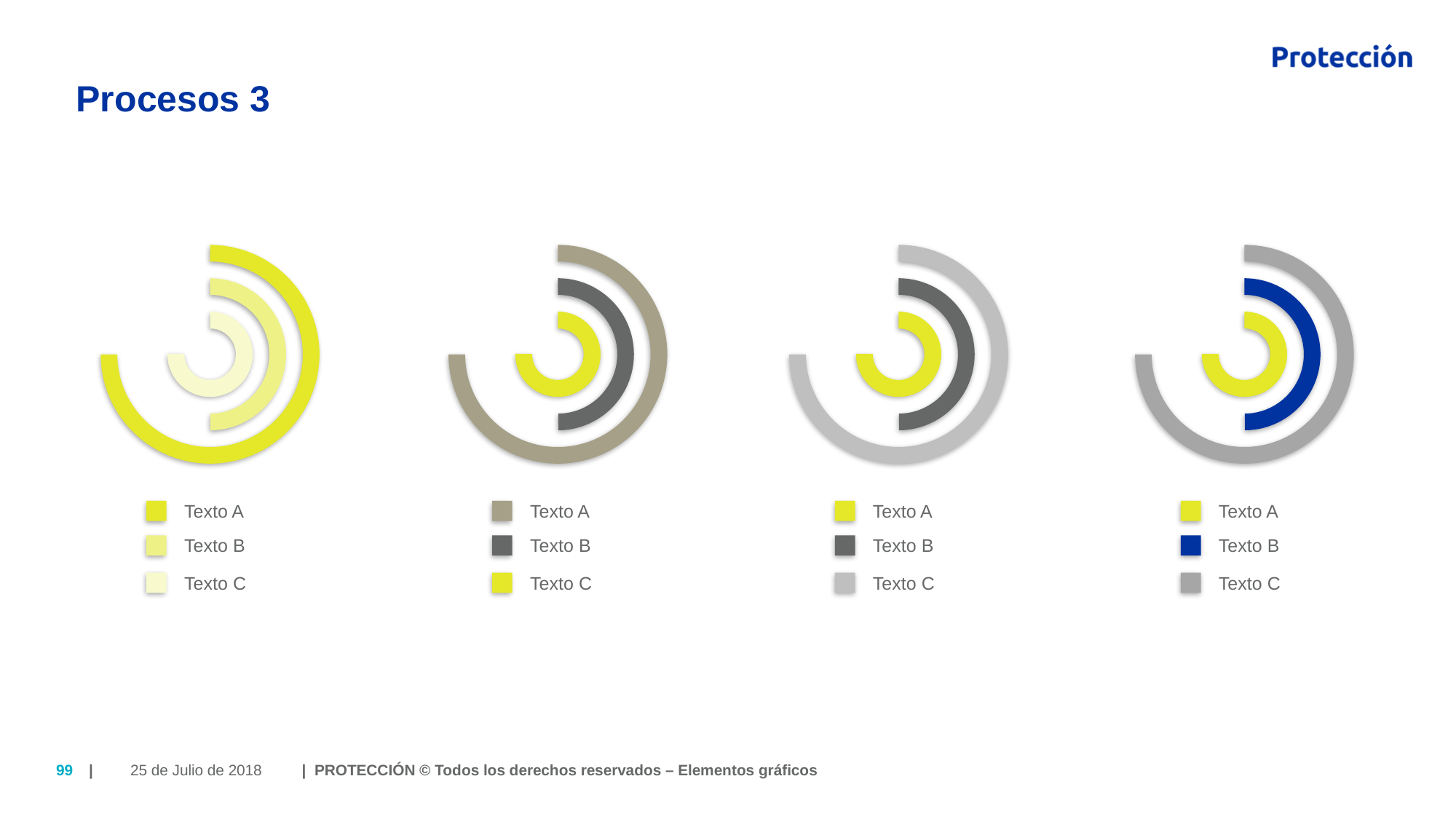

# Procesos 3

Texto A
Texto A
Texto A
Texto A

Texto B
Texto B
Texto B
Texto B

Texto C
Texto C
Texto C
Texto C

25 de Julio de 2018
99
|                                                  |  PROTECCIÓN © Todos los derechos reservados – Elementos gráficos